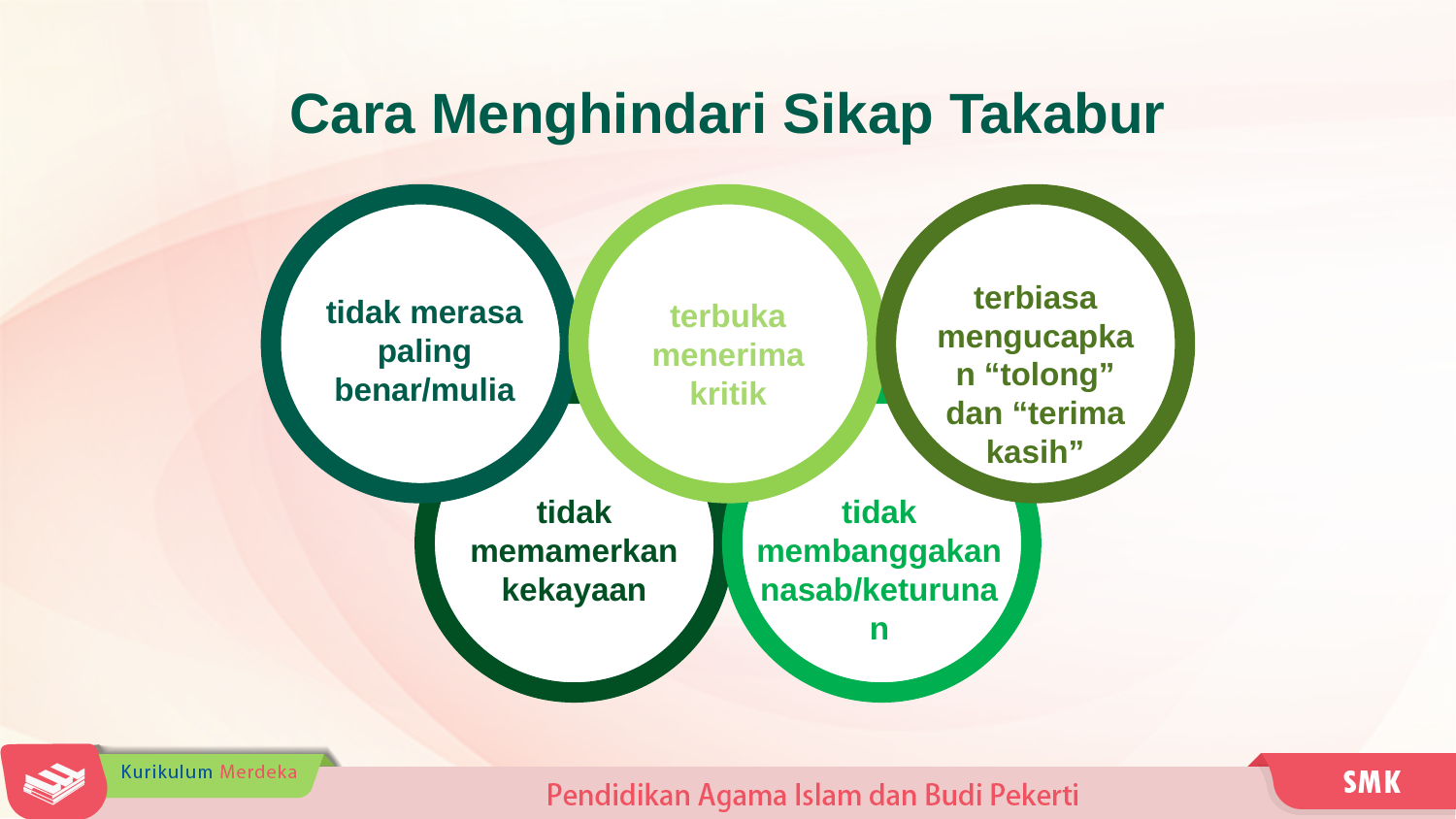

Cara Menghindari Sikap Takabur

tidak merasa paling benar/mulia

terbuka menerima kritik

terbiasa mengucapkan “tolong” dan “terima kasih”

tidak memamerkan kekayaan

tidak membanggakan nasab/keturunan